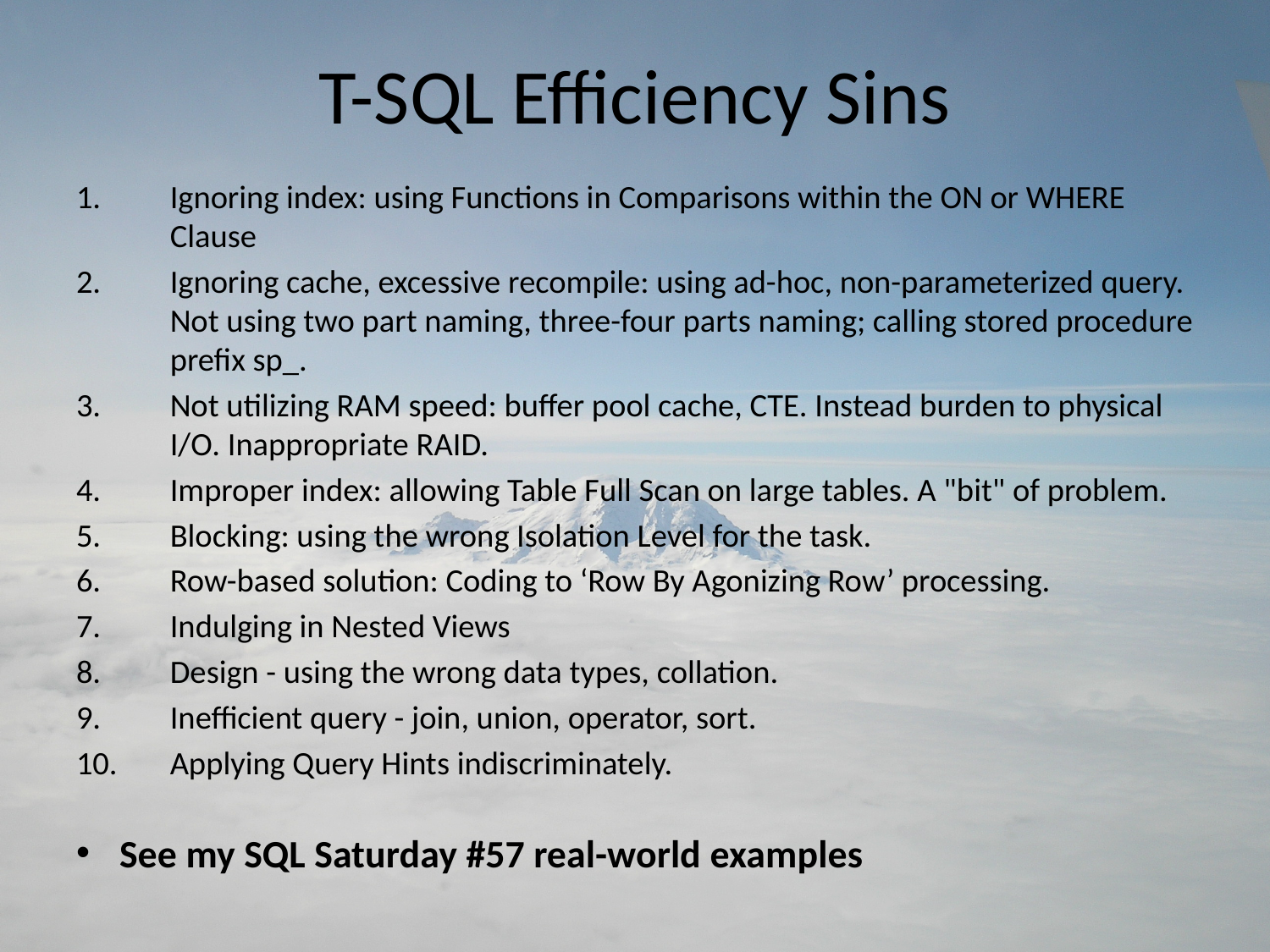

# T-SQL Efficiency Sins
Ignoring index: using Functions in Comparisons within the ON or WHERE Clause
Ignoring cache, excessive recompile: using ad-hoc, non-parameterized query. Not using two part naming, three-four parts naming; calling stored procedure prefix sp_.
Not utilizing RAM speed: buffer pool cache, CTE. Instead burden to physical I/O. Inappropriate RAID.
Improper index: allowing Table Full Scan on large tables. A "bit" of problem.
Blocking: using the wrong Isolation Level for the task.
Row-based solution: Coding to ‘Row By Agonizing Row’ processing.
Indulging in Nested Views
Design - using the wrong data types, collation.
Inefficient query - join, union, operator, sort.
Applying Query Hints indiscriminately.

See my SQL Saturday #57 real-world examples